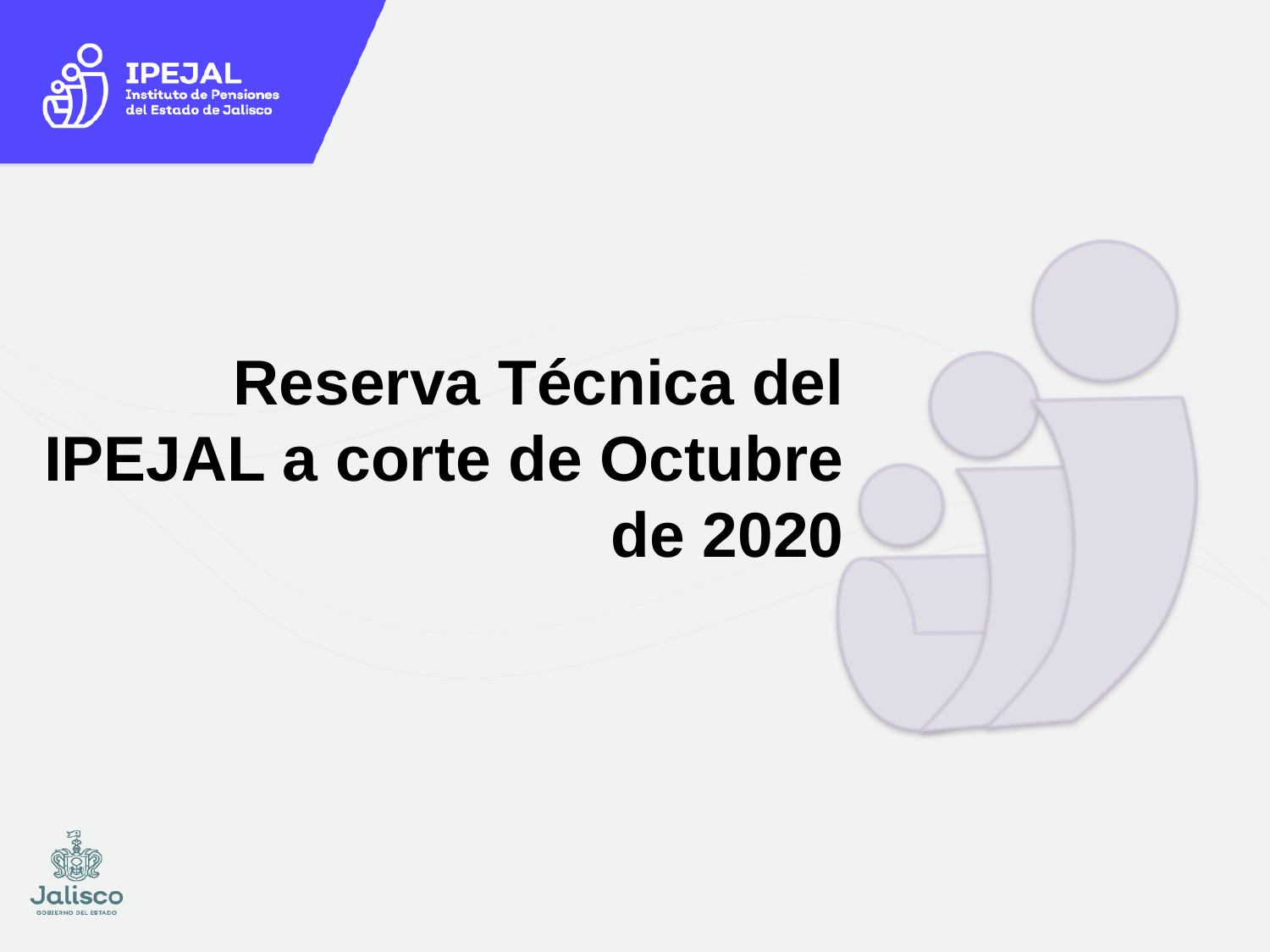

# Reserva Técnica del IPEJAL a corte de Octubre de 2020